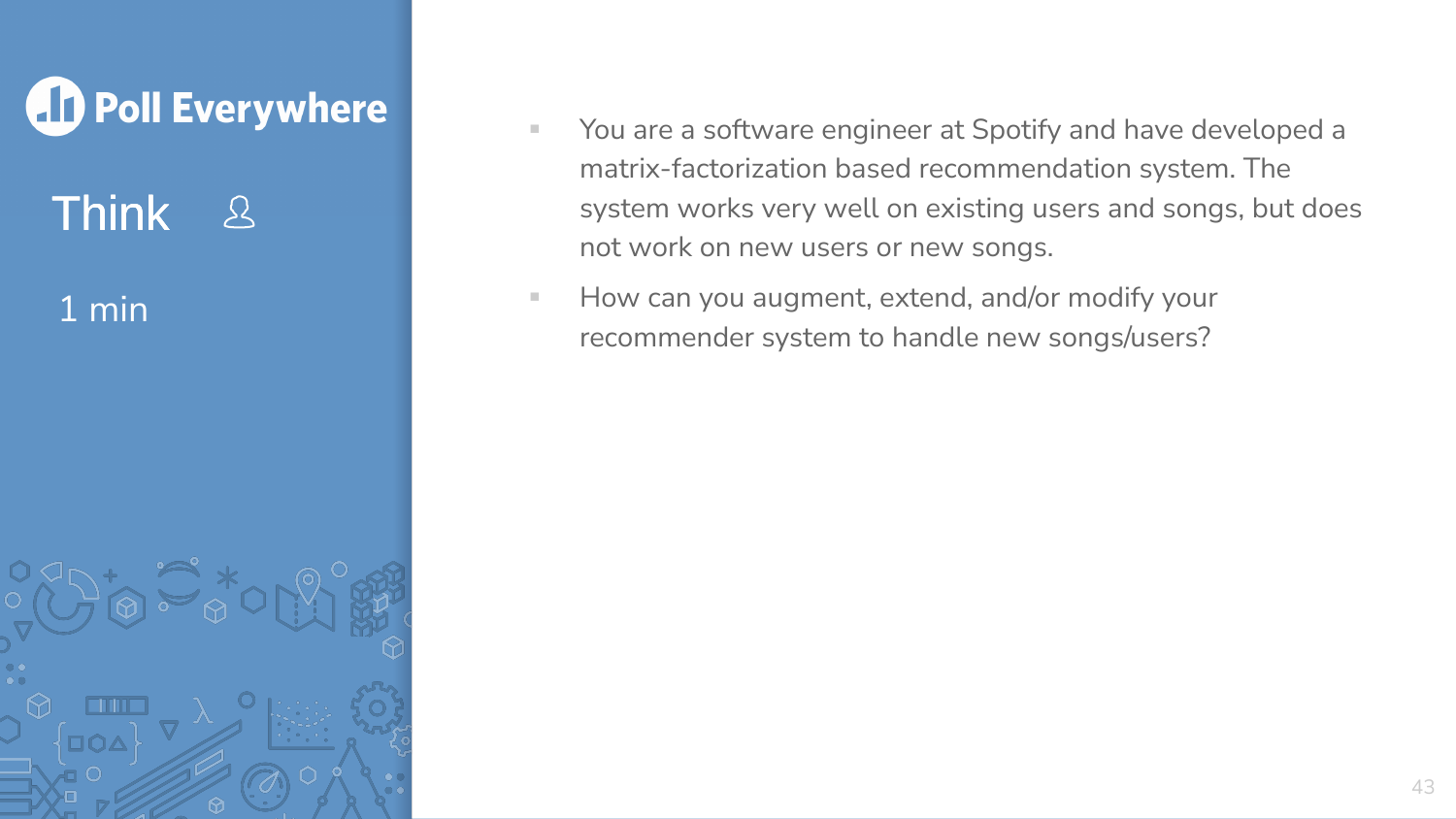

You are a software engineer at Spotify and have developed a matrix-factorization based recommendation system. The system works very well on existing users and songs, but does not work on new users or new songs.
How can you augment, extend, and/or modify your recommender system to handle new songs/users?
# 1 min

43